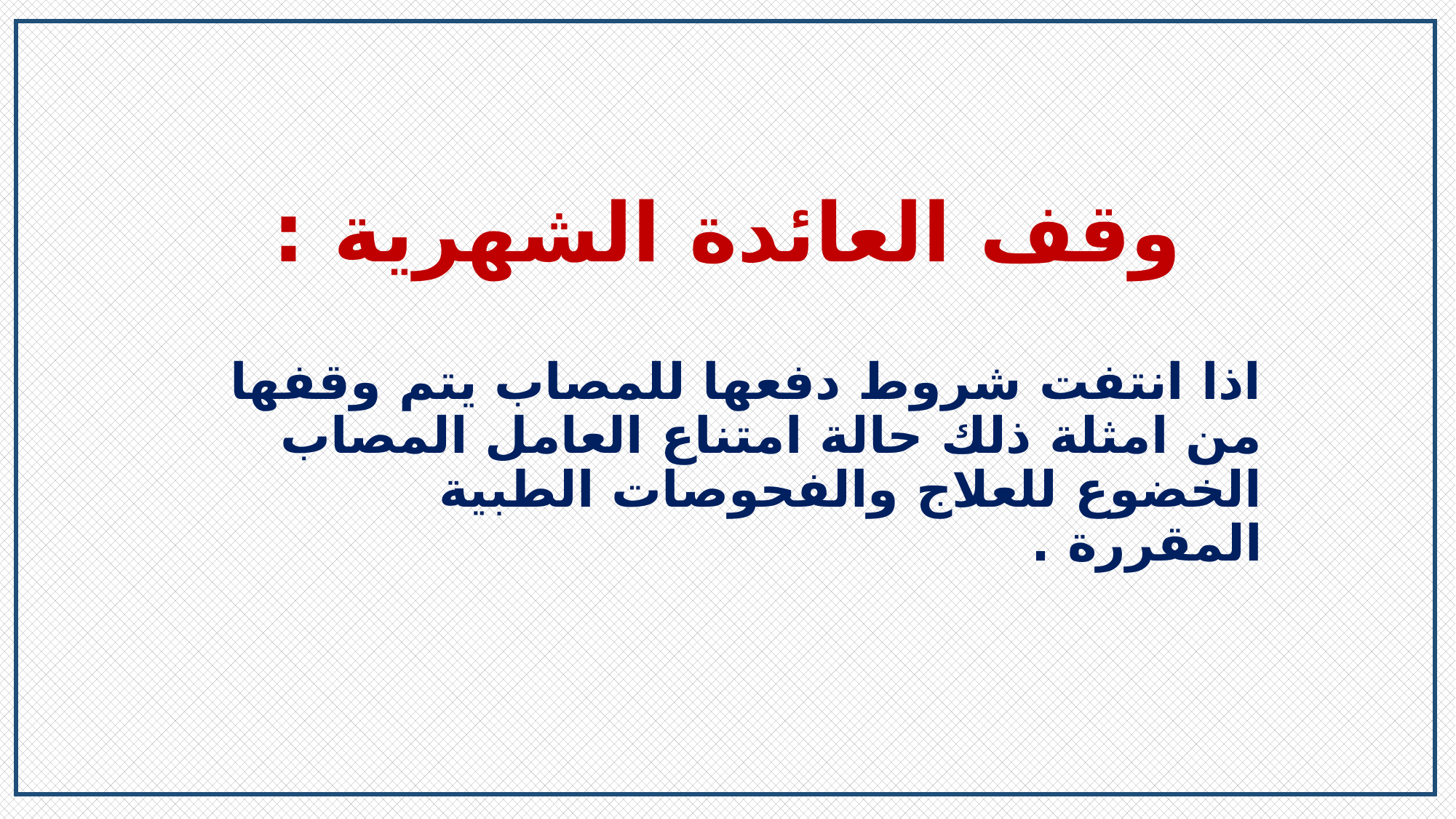

# وقف العائدة الشهرية :

اذا انتفت شروط دفعها للمصاب يتم وقفها من امثلة ذلك حالة امتناع العامل المصاب الخضوع للعلاج والفحوصات الطبية المقررة .